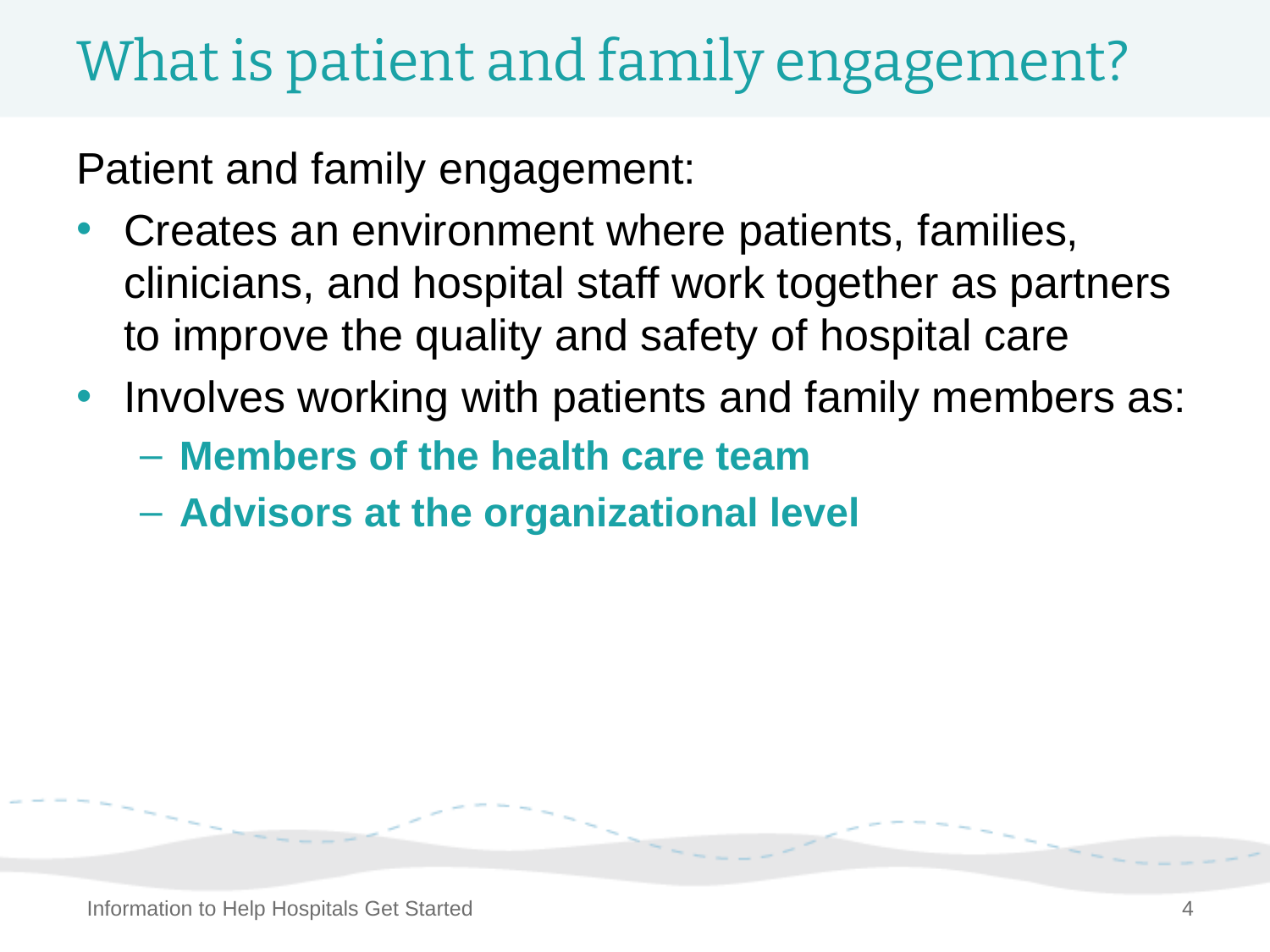

# What is patient and family engagement?
Patient and family engagement:
Creates an environment where patients, families, clinicians, and hospital staff work together as partners to improve the quality and safety of hospital care
Involves working with patients and family members as:
Members of the health care team
Advisors at the organizational level
Information to Help Hospitals Get Started
4